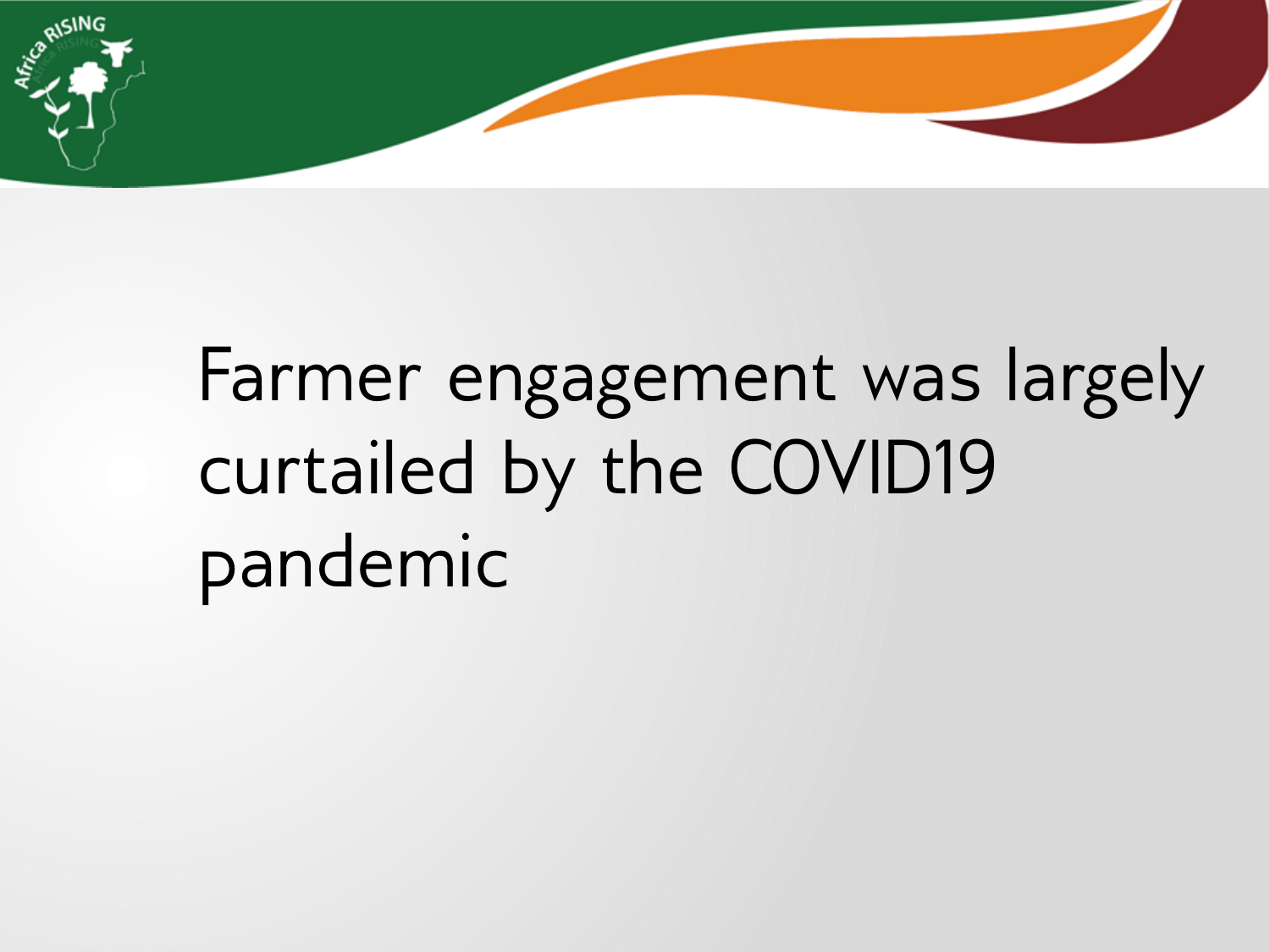

Farmer engagement was largely curtailed by the COVID19 pandemic